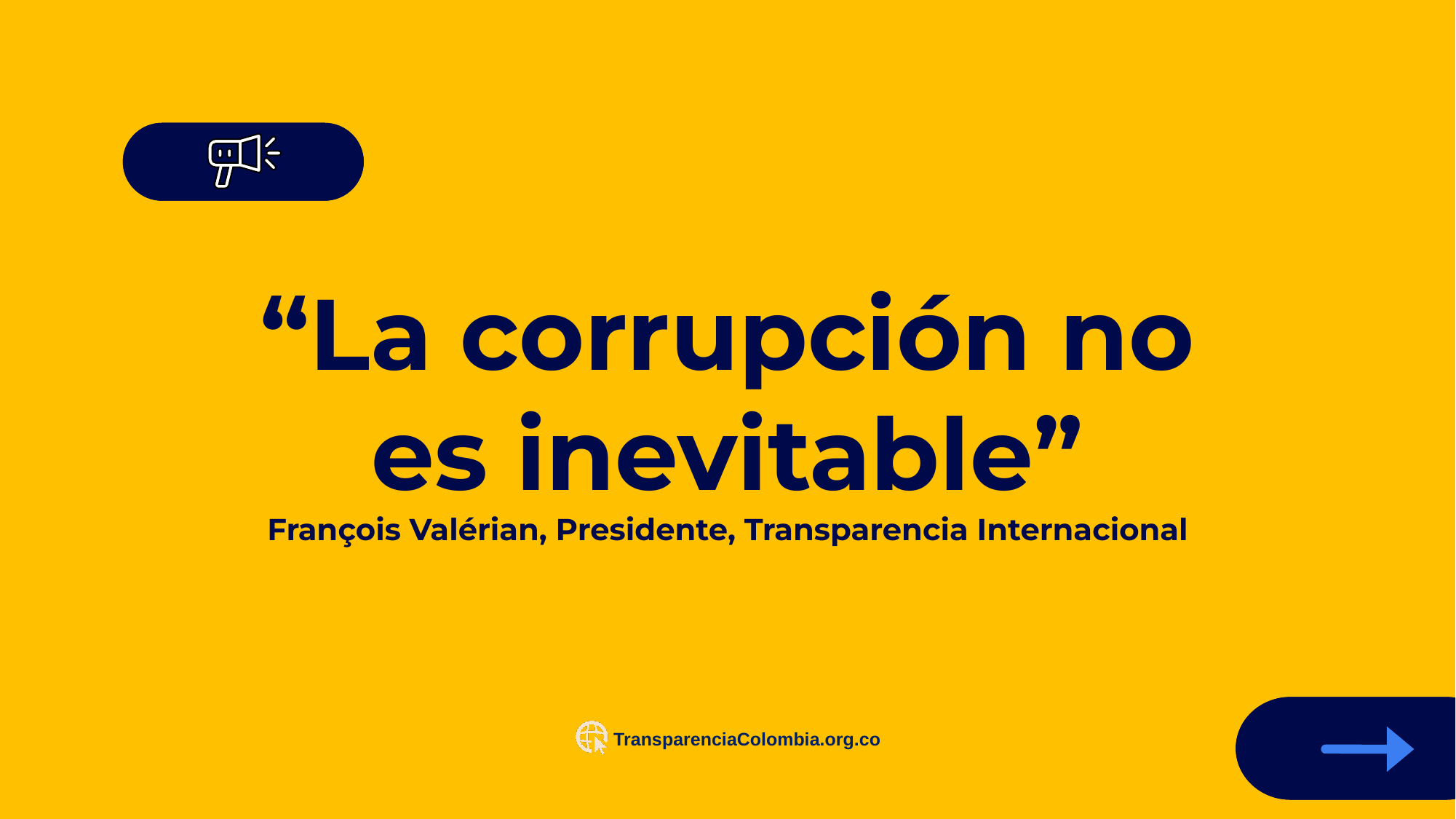

“La corrupción no es inevitable”
François Valérian, Presidente, Transparencia Internacional